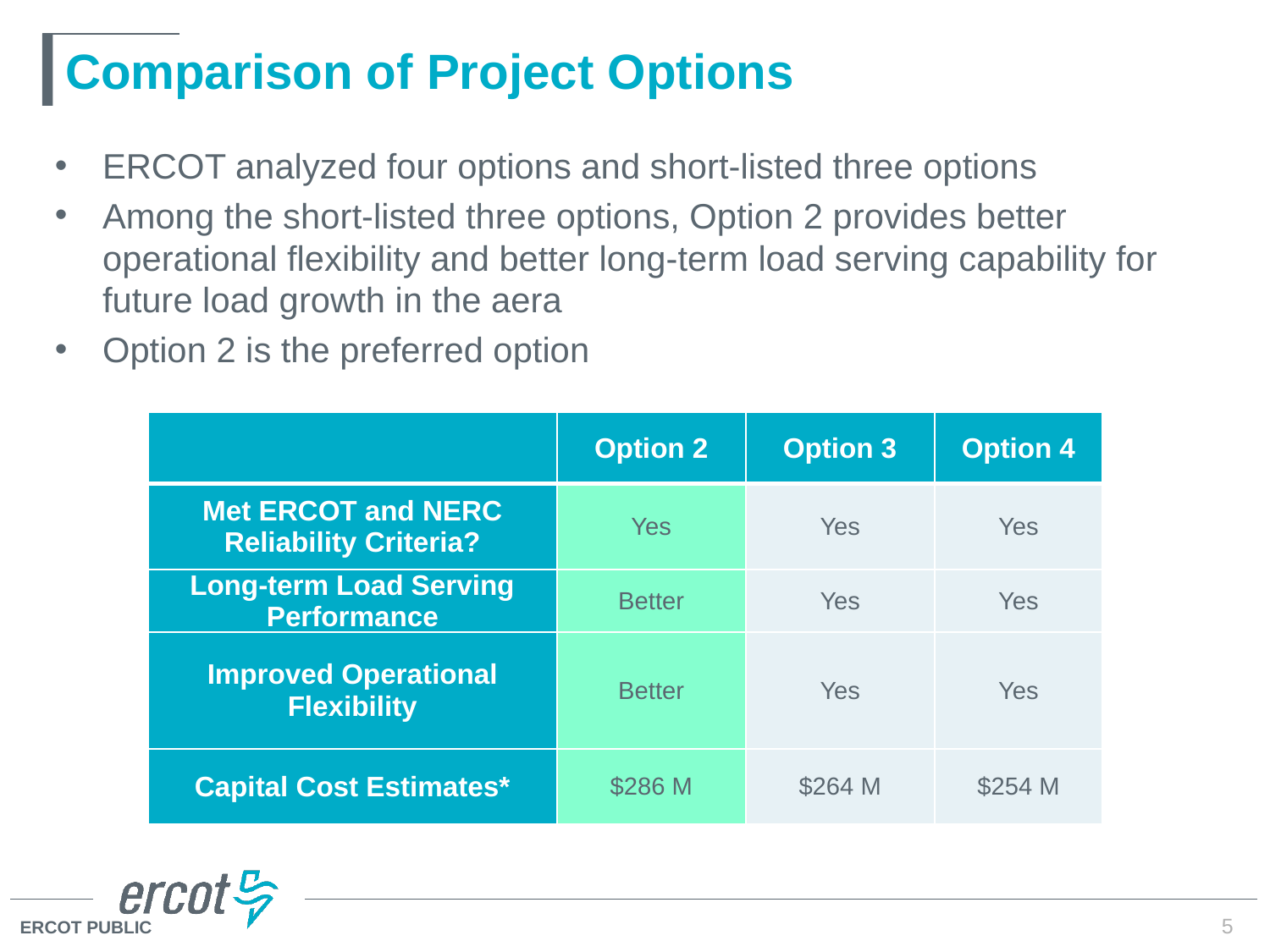

# Comparison of Project Options
ERCOT analyzed four options and short-listed three options
Among the short-listed three options, Option 2 provides better operational flexibility and better long-term load serving capability for future load growth in the aera
Option 2 is the preferred option

|  | Option 2 | Option 3 | Option 4 |
| --- | --- | --- | --- |
| Met ERCOT and NERC Reliability Criteria? | Yes | Yes | Yes |
| Long-term Load Serving Performance | Better | Yes | Yes |
| Improved Operational Flexibility | Better | Yes | Yes |
| Capital Cost Estimates\* | $286 M | $264 M | $254 M |
5